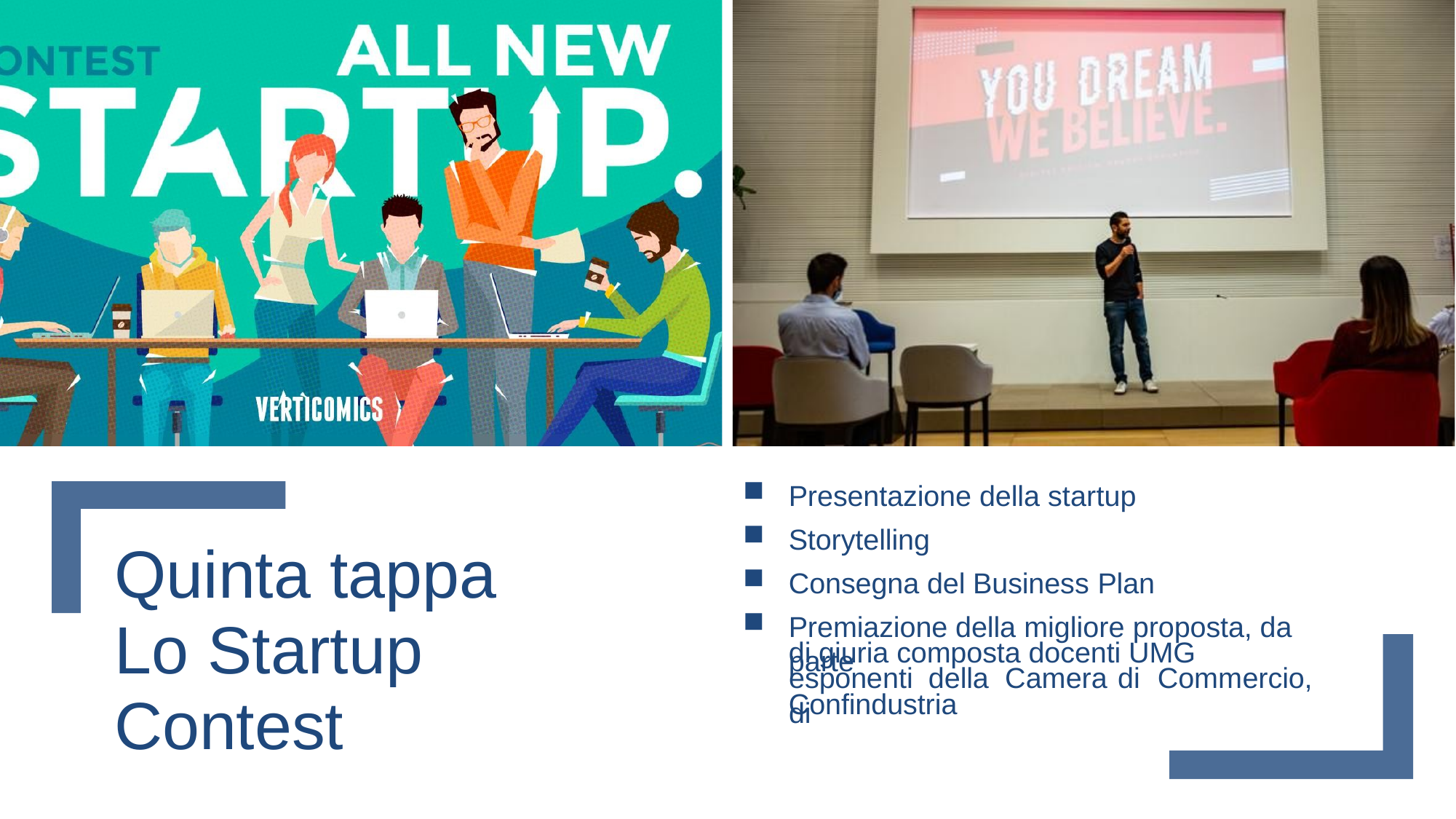

Presentazione della startup
Storytelling
Consegna del Business Plan
Premiazione della migliore proposta, da parte

Quinta tappa
Lo Startup Contest
di giuria composta docenti UMG

esponenti	della	Camera	di	Commercio,	di
Confindustria